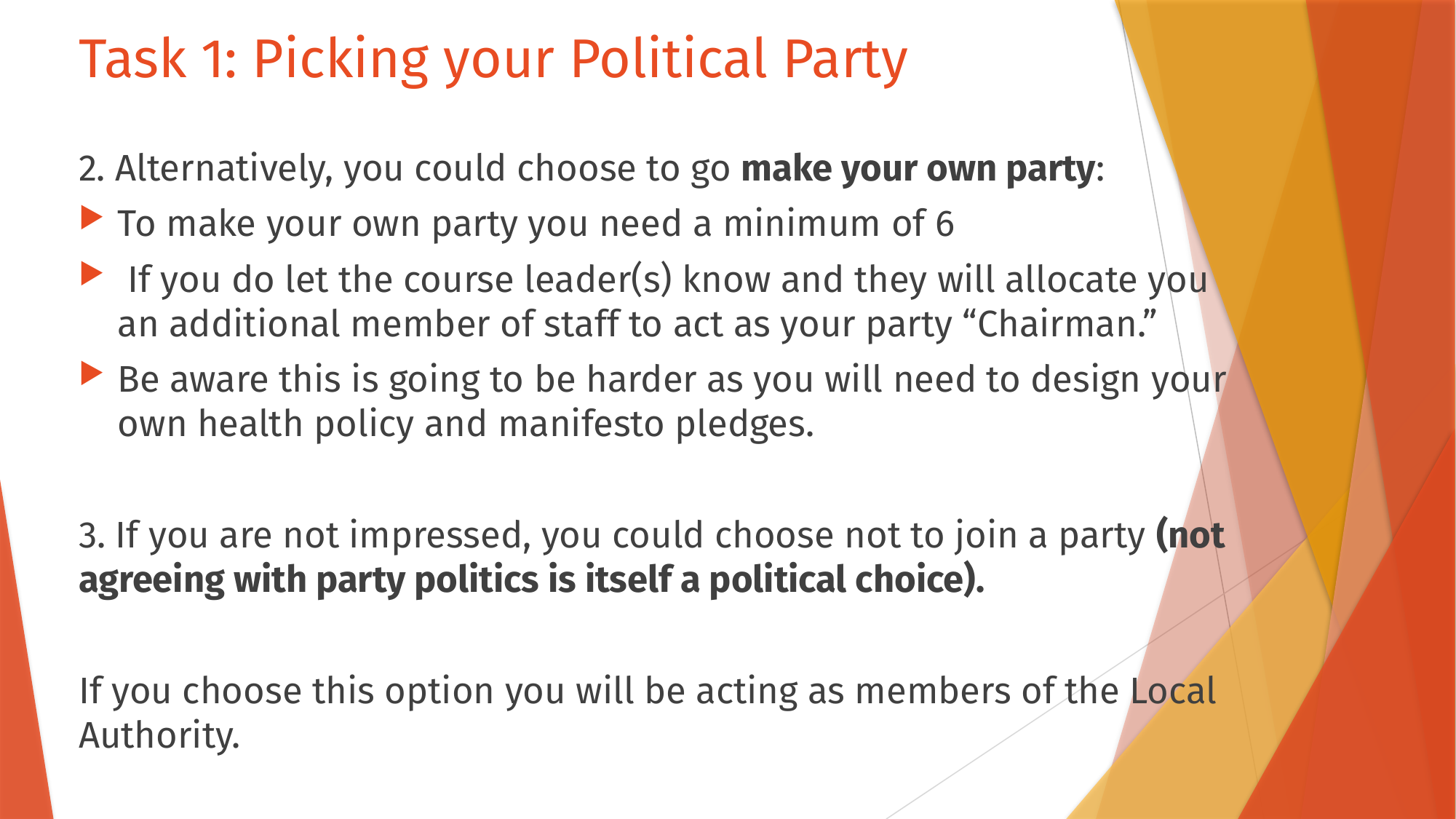

# Task 1: Picking your Political Party
2. Alternatively, you could choose to go make your own party:
To make your own party you need a minimum of 6
 If you do let the course leader(s) know and they will allocate you an additional member of staff to act as your party “Chairman.”
Be aware this is going to be harder as you will need to design your own health policy and manifesto pledges.

3. If you are not impressed, you could choose not to join a party (not agreeing with party politics is itself a political choice).

If you choose this option you will be acting as members of the Local Authority.